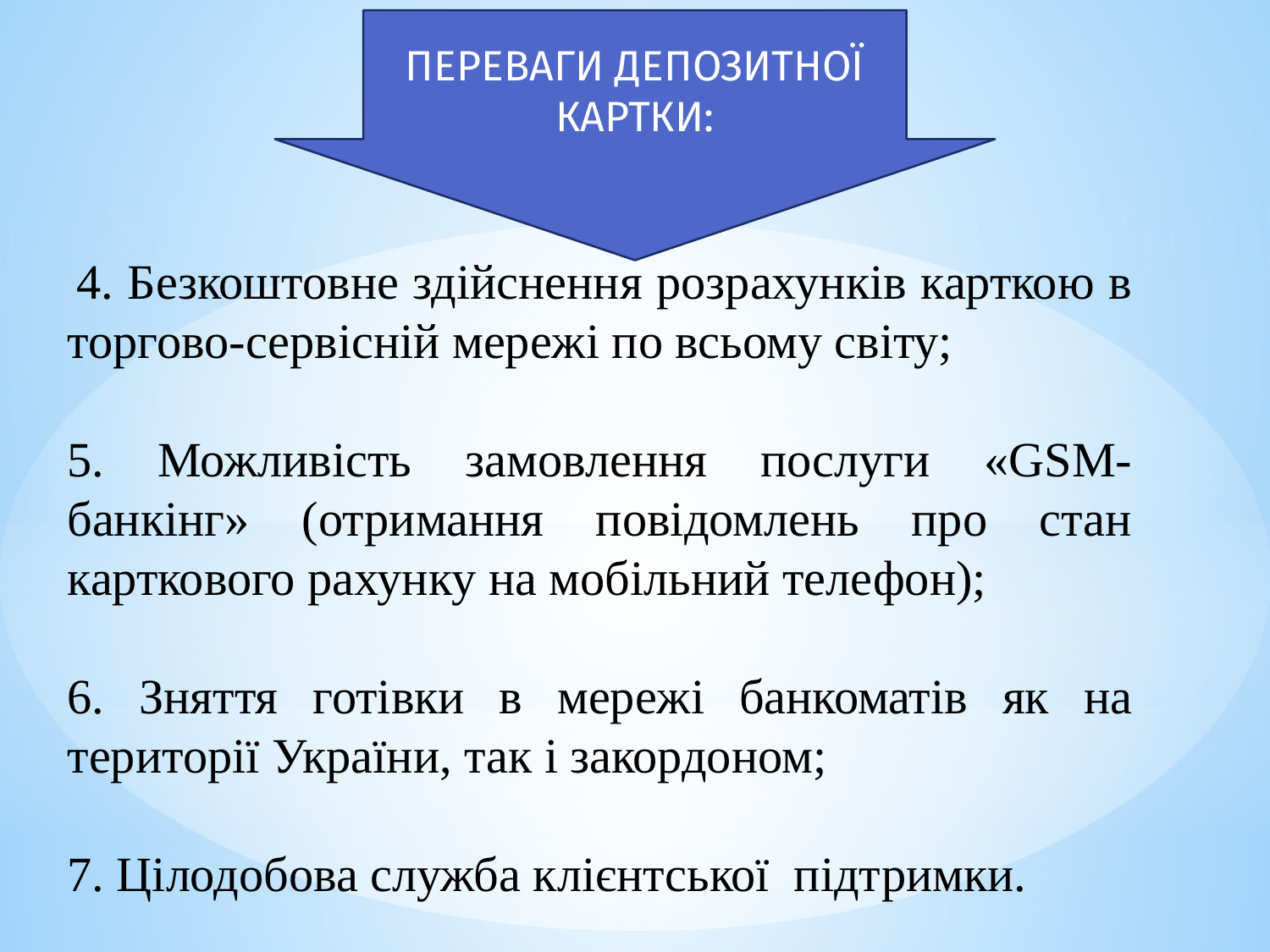

ПЕРЕВАГИ ДЕПОЗИТНОЇ КАРТКИ:

 4. Безкоштовне здійснення розрахунків карткою в торгово-сервісній мережі по всьому світу;

5. Можливість замовлення послуги «GSM-банкінг» (отримання повідомлень про стан карткового рахунку на мобільний телефон);

6. Зняття готівки в мережі банкоматів як на території України, так і закордоном;

7. Цілодобова служба клієнтської  підтримки.